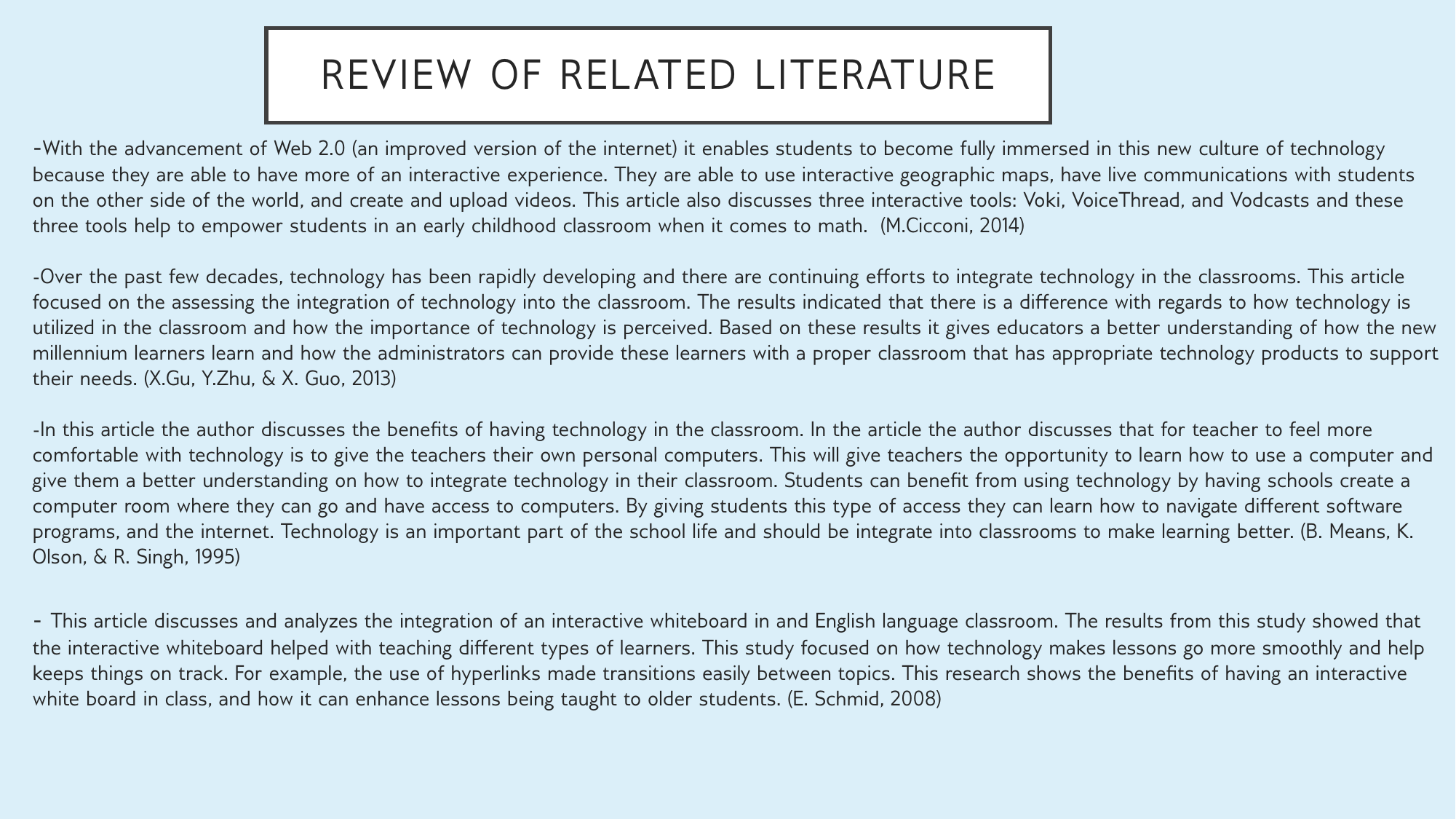

# Review of Related Literature
-With the advancement of Web 2.0 (an improved version of the internet) it enables students to become fully immersed in this new culture of technology because they are able to have more of an interactive experience. They are able to use interactive geographic maps, have live communications with students on the other side of the world, and create and upload videos. This article also discusses three interactive tools: Voki, VoiceThread, and Vodcasts and these three tools help to empower students in an early childhood classroom when it comes to math.  (M.Cicconi, 2014)

-Over the past few decades, technology has been rapidly developing and there are continuing efforts to integrate technology in the classrooms. This article focused on the assessing the integration of technology into the classroom. The results indicated that there is a difference with regards to how technology is utilized in the classroom and how the importance of technology is perceived. Based on these results it gives educators a better understanding of how the new millennium learners learn and how the administrators can provide these learners with a proper classroom that has appropriate technology products to support their needs. (X.Gu, Y.Zhu, & X. Guo, 2013)

-In this article the author discusses the benefits of having technology in the classroom. In the article the author discusses that for teacher to feel more comfortable with technology is to give the teachers their own personal computers. This will give teachers the opportunity to learn how to use a computer and give them a better understanding on how to integrate technology in their classroom. Students can benefit from using technology by having schools create a computer room where they can go and have access to computers. By giving students this type of access they can learn how to navigate different software programs, and the internet. Technology is an important part of the school life and should be integrate into classrooms to make learning better. (B. Means, K. Olson, & R. Singh, 1995)

- This article discusses and analyzes the integration of an interactive whiteboard in and English language classroom. The results from this study showed that the interactive whiteboard helped with teaching different types of learners. This study focused on how technology makes lessons go more smoothly and help keeps things on track. For example, the use of hyperlinks made transitions easily between topics. This research shows the benefits of having an interactive white board in class, and how it can enhance lessons being taught to older students. (E. Schmid, 2008)